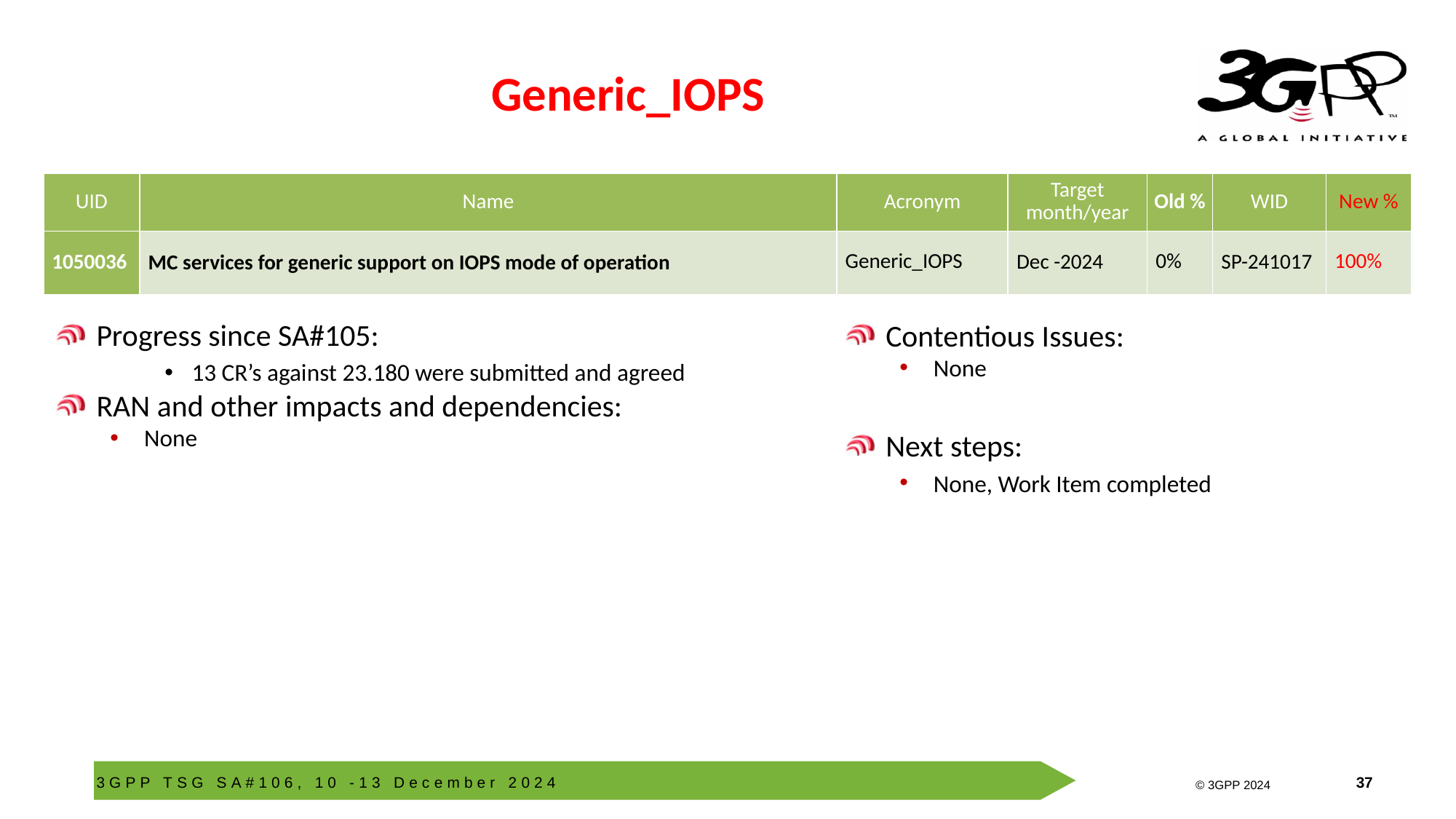

# Generic_IOPS
| UID | Name | Acronym | Target month/year | Old % | WID | New % |
| --- | --- | --- | --- | --- | --- | --- |
| 1050036 | MC services for generic support on IOPS mode of operation | Generic\_IOPS | Dec -2024 | 0% | SP-241017 | 100% |
Progress since SA#105:
13 CR’s against 23.180 were submitted and agreed
RAN and other impacts and dependencies:
None
Contentious Issues:
None

Next steps:
None, Work Item completed